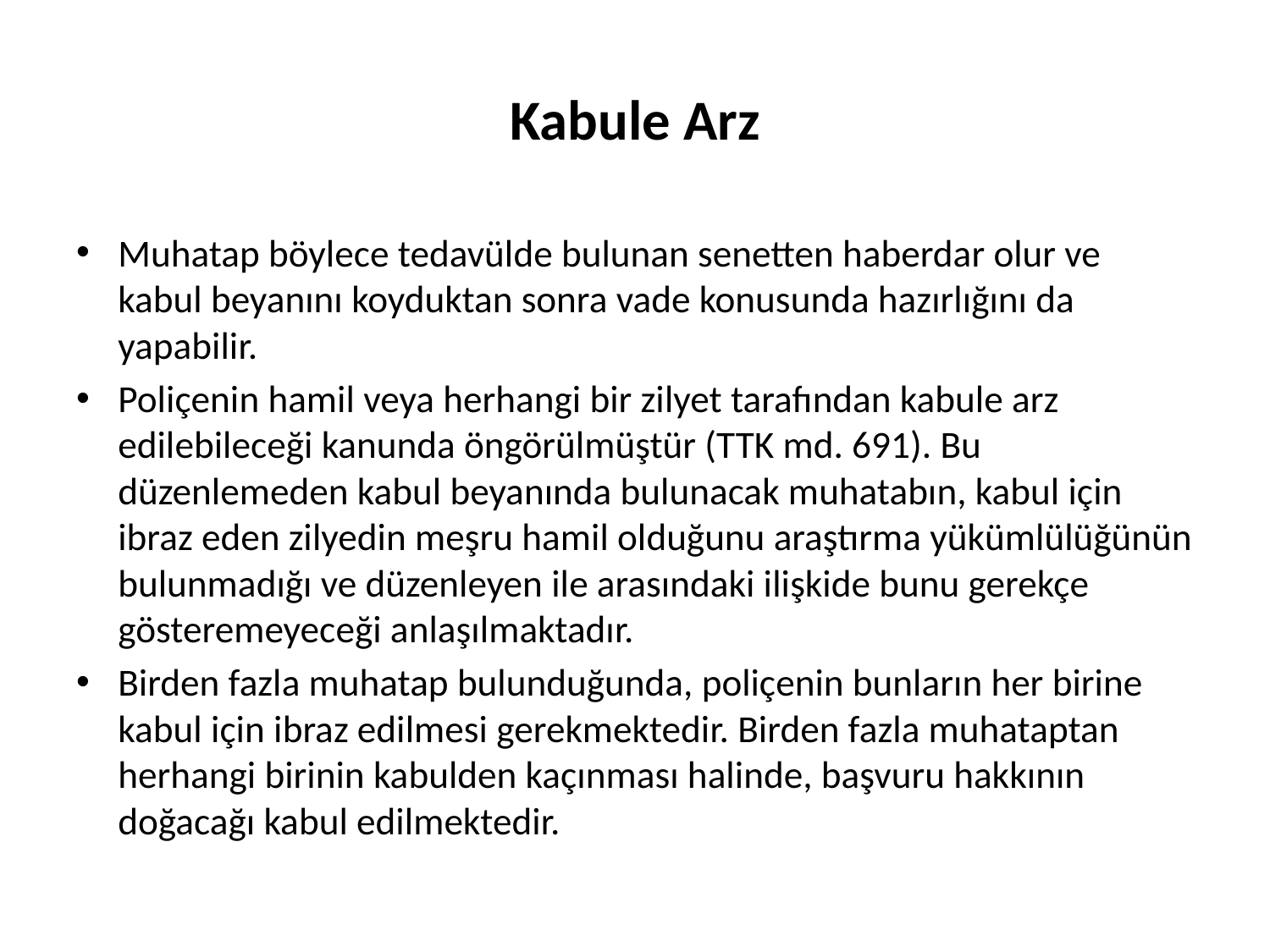

# Kabule Arz
Muhatap böylece tedavülde bulunan senetten haberdar olur ve kabul beyanını koyduktan sonra vade konusunda hazırlığını da yapabilir.
Poliçenin hamil veya herhangi bir zilyet tarafından kabule arz edilebileceği kanunda öngörülmüştür (TTK md. 691). Bu düzenlemeden kabul beyanında bulunacak muhatabın, kabul için ibraz eden zilyedin meşru hamil olduğunu araştırma yükümlülüğünün bulunmadığı ve düzenleyen ile arasındaki ilişkide bunu gerekçe gösteremeyeceği anlaşılmaktadır.
Birden fazla muhatap bulunduğunda, poliçenin bunların her birine kabul için ibraz edilmesi gerekmektedir. Birden fazla muhataptan herhangi birinin kabulden kaçınması halinde, başvuru hakkının doğacağı kabul edilmektedir.